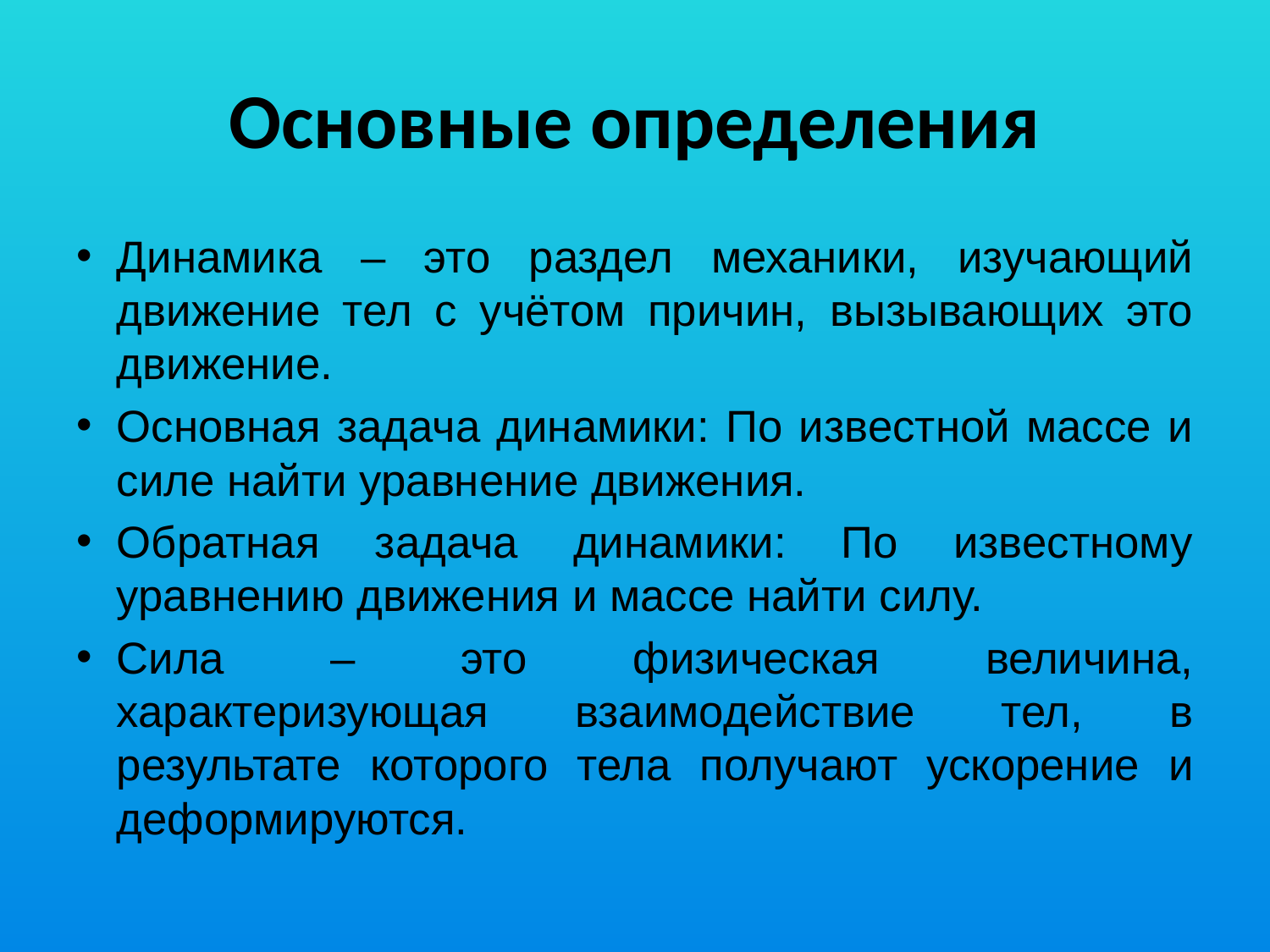

# Основные определения
Динамика – это раздел механики, изучающий движение тел с учётом причин, вызывающих это движение.
Основная задача динамики: По известной массе и силе найти уравнение движения.
Обратная задача динамики: По известному уравнению движения и массе найти силу.
Сила – это физическая величина, характеризующая взаимодействие тел, в результате которого тела получают ускорение и деформируются.